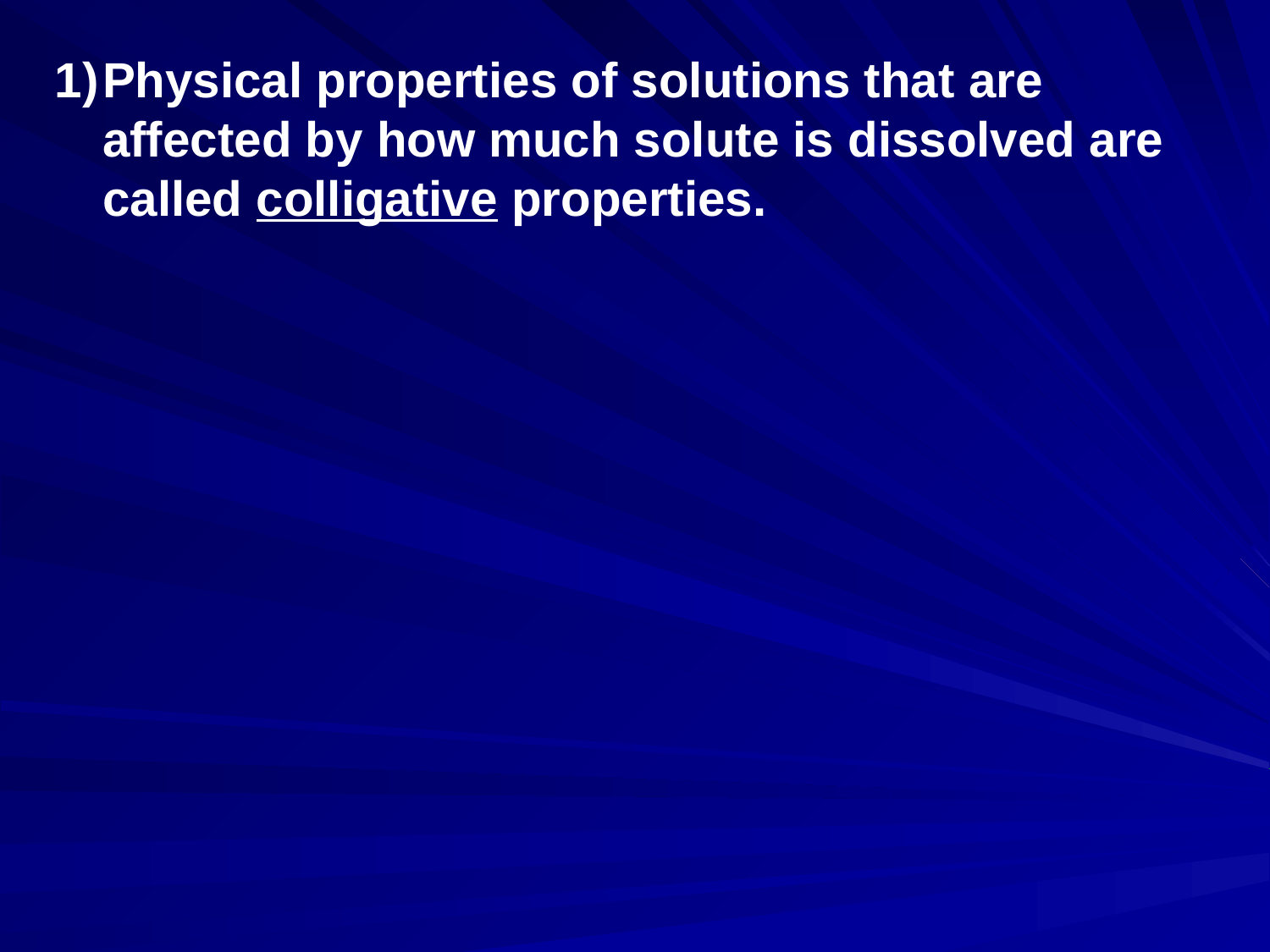

Physical properties of solutions that are affected by how much solute is dissolved are called colligative properties.